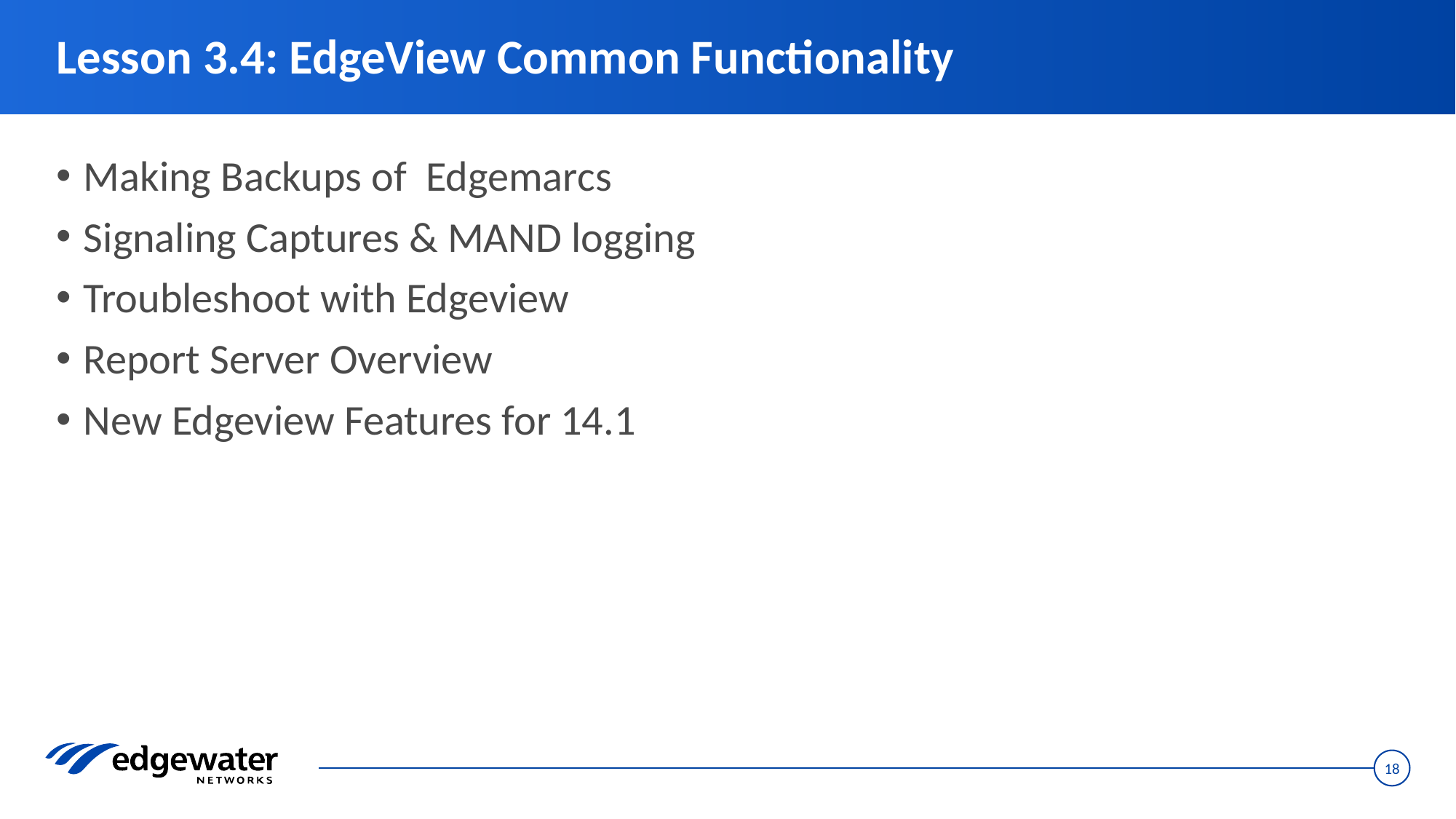

# Lesson 3.4: EdgeView Common Functionality
Making Backups of  Edgemarcs
Signaling Captures & MAND logging
Troubleshoot with Edgeview
Report Server Overview
New Edgeview Features for 14.1